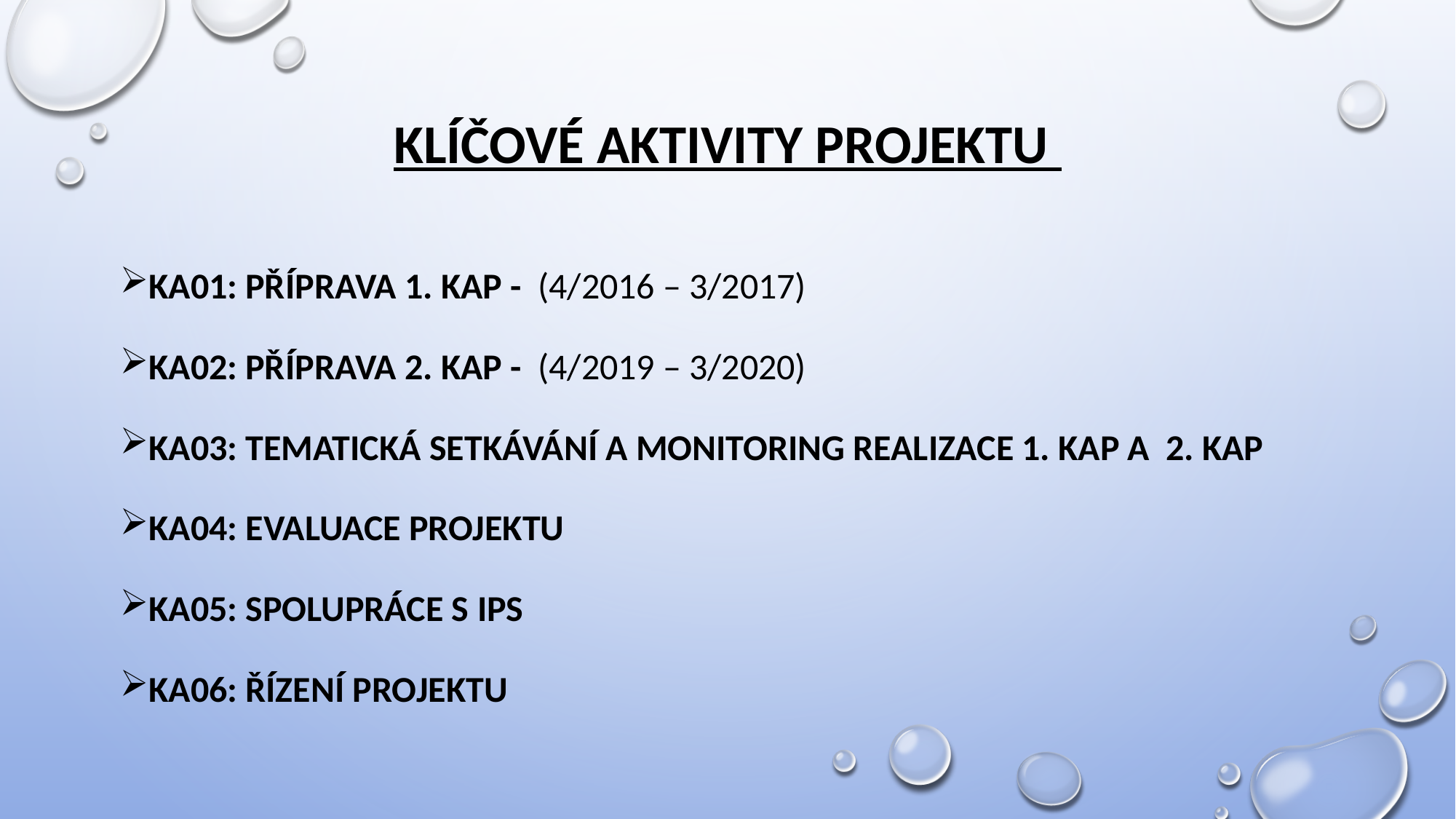

# klíčové aktivity projektu
KA01: Příprava 1. KAP -  (4/2016 – 3/2017)
KA02: Příprava 2. KAP -  (4/2019 – 3/2020)
KA03: Tematická setkávání a monitoring realizace 1. KAP a  2. KAP
KA04: Evaluace projektu
KA05: Spolupráce s IPs
KA06: Řízení projektu